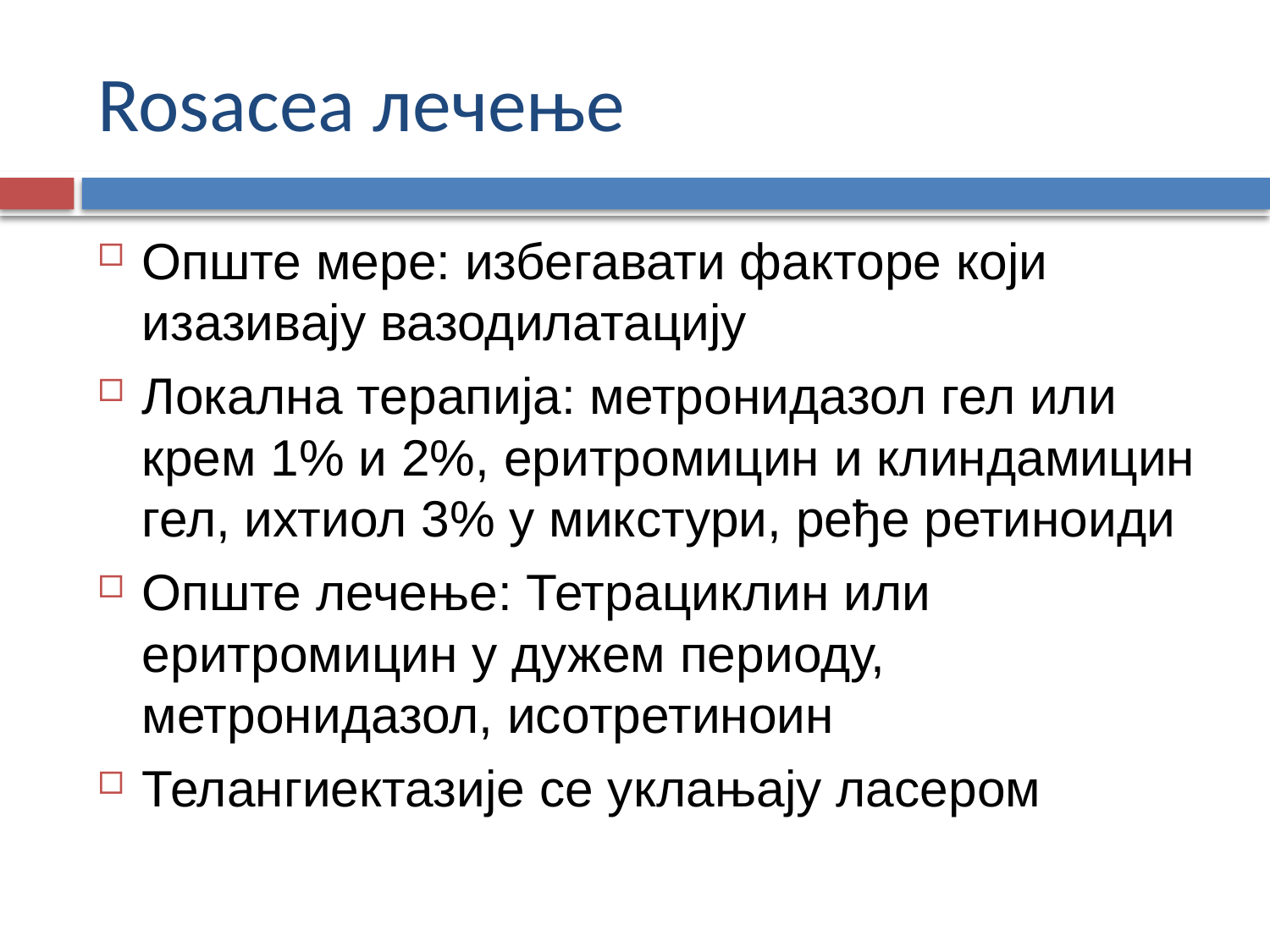

# Rosacea лечење
Опште мере: избегавати факторе који изазивају вазодилатацију
Локална терапија: метронидазол гел или крем 1% и 2%, еритромицин и клиндамицин гел, ихтиол 3% у микстури, ређе ретиноиди
Опште лечење: Тетрациклин или еритромицин у дужем периоду, метронидазол, исотретиноин
Телангиектазије се уклањају ласером